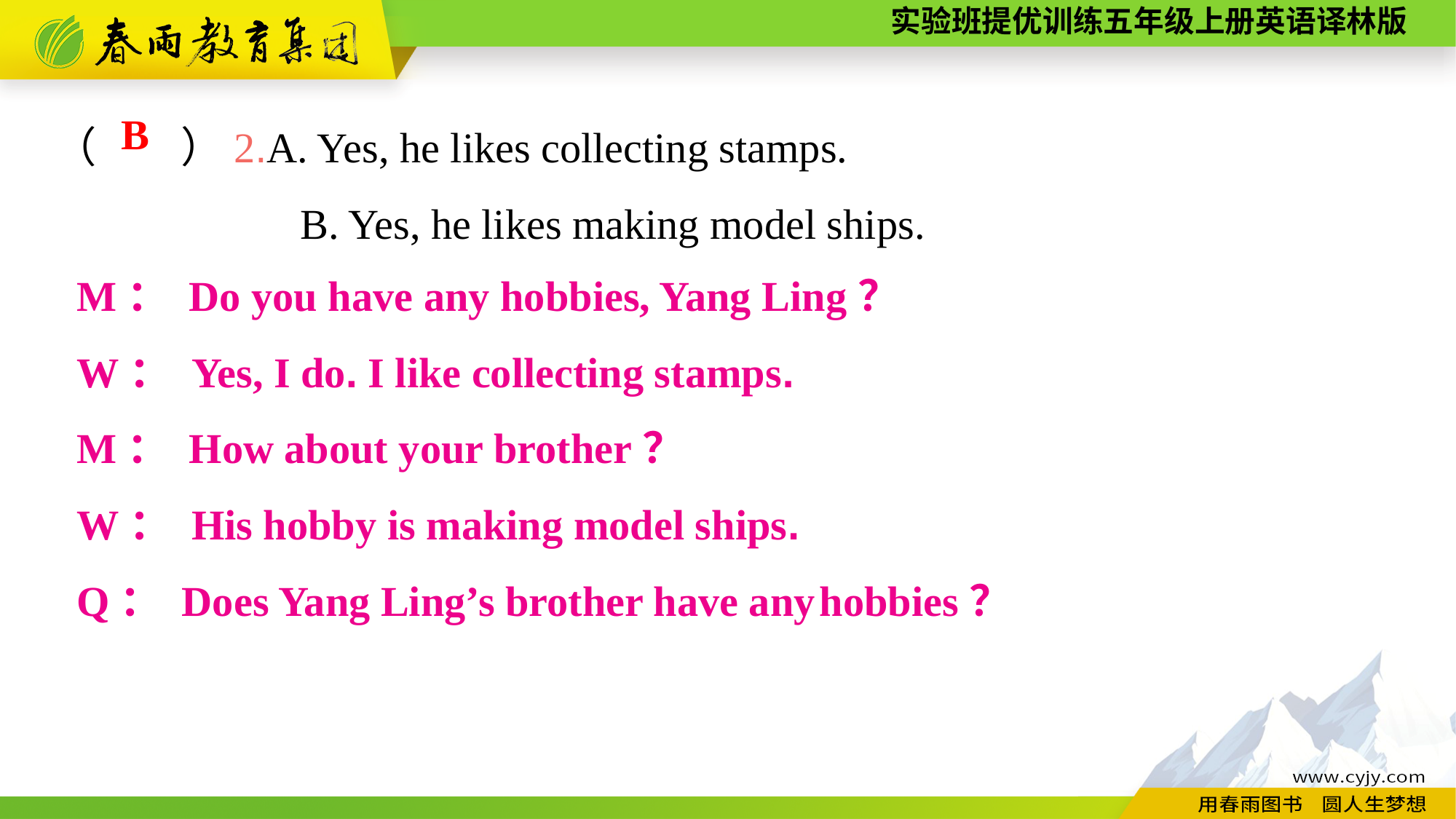

（　　）2.A. Yes, he likes collecting stamps.
	             B. Yes, he likes making model ships.
B
M： Do you have any hobbies, Yang Ling？
W： Yes, I do. I like collecting stamps.
M： How about your brother？
W： His hobby is making model ships.
Q： Does Yang Ling’s brother have any hobbies？